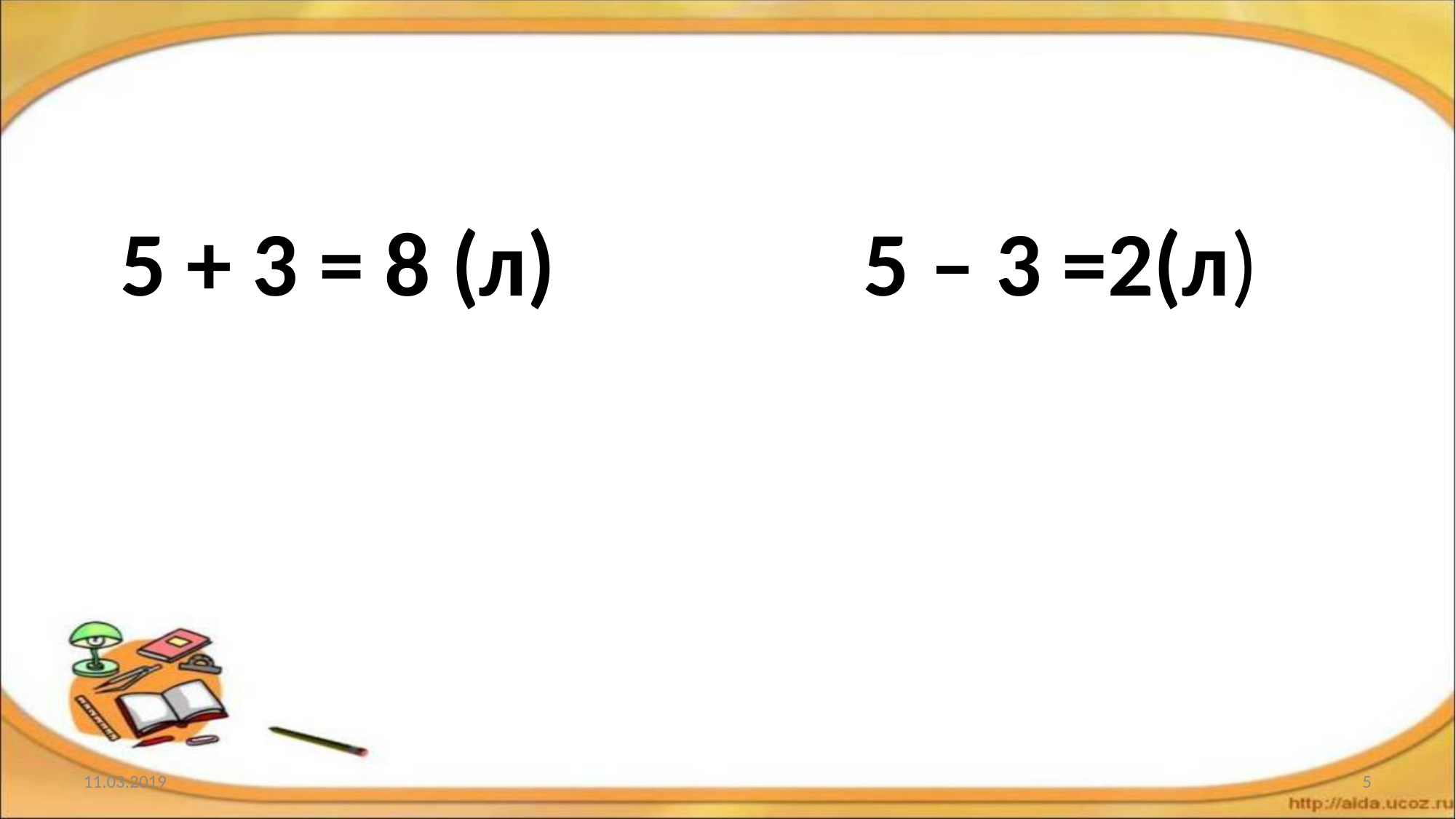

# 5 + 3 = 8 (л)               5 – 3 =2(л)

11.03.2019
5